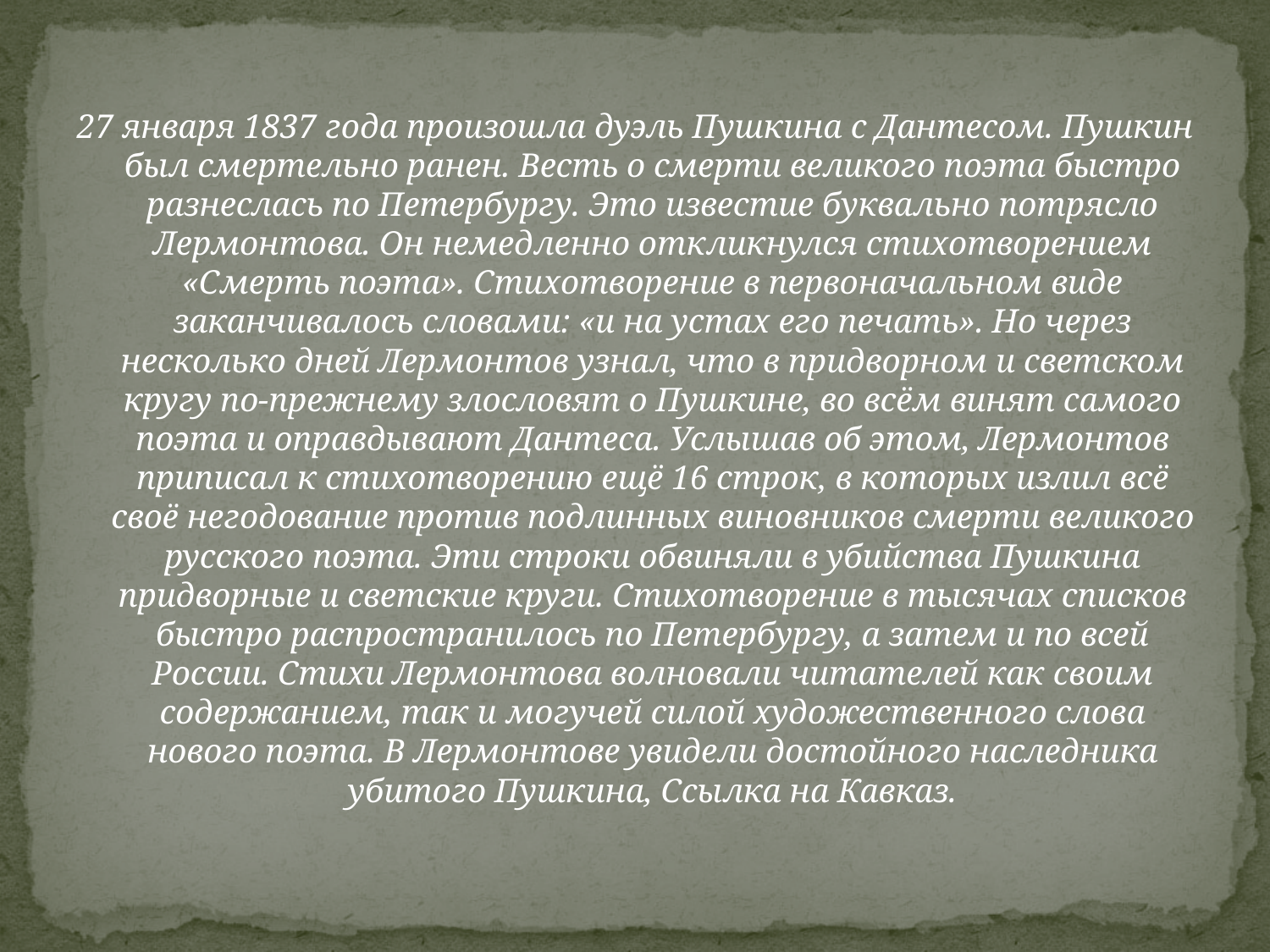

27 января 1837 года произошла дуэль Пушкина с Дантесом. Пушкин был смертельно ранен. Весть о смерти великого поэта быстро разнеслась по Петербургу. Это известие буквально потрясло Лермонтова. Он немедленно откликнулся стихотворением «Смерть поэта». Стихотворение в первоначальном виде заканчивалось словами: «и на устах его печать». Но через несколько дней Лермонтов узнал, что в придворном и светском кругу по-прежнему злословят о Пушки­не, во всём винят самого поэта и оправдывают Дантеса. Услышав об этом, Лермонтов приписал к стихотворению ещё 16 строк, в которых излил всё своё негодование против подлинных виновников смерти великого русского поэта. Эти строки обвиняли в убийства Пушкина придворные и светские круги. Стихотворение в тысячах списков быстро распространилось по Петербургу, а затем и по всей России. Стихи Лермонтова волновали читателей как своим содержанием, так и могучей силой художественного слова нового поэта. В Лермонтове увидели достойного наследника убитого Пушкина, Ссылка на Кавказ.